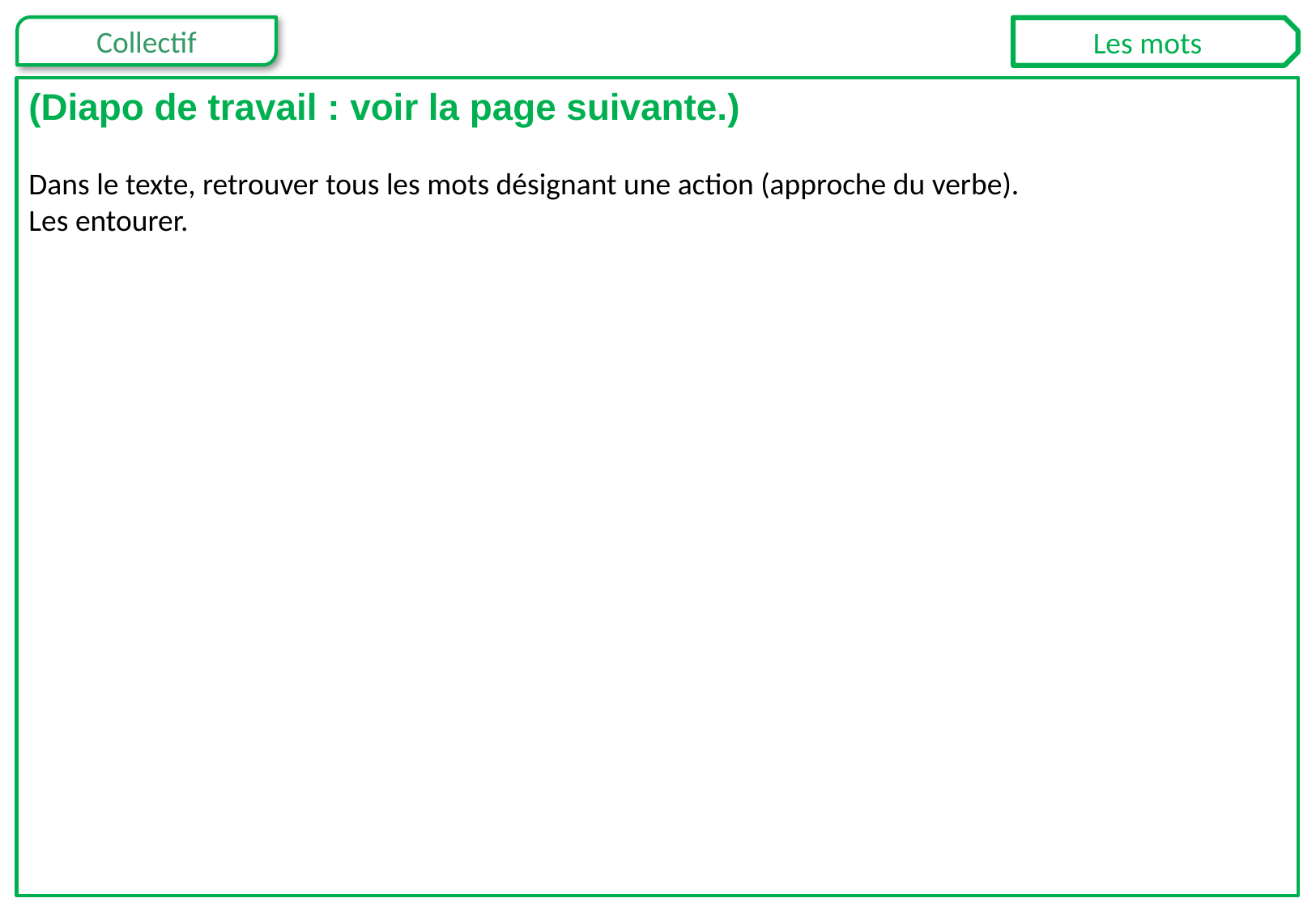

Les mots
(Diapo de travail : voir la page suivante.)

Dans le texte, retrouver tous les mots désignant une action (approche du verbe).
Les entourer.